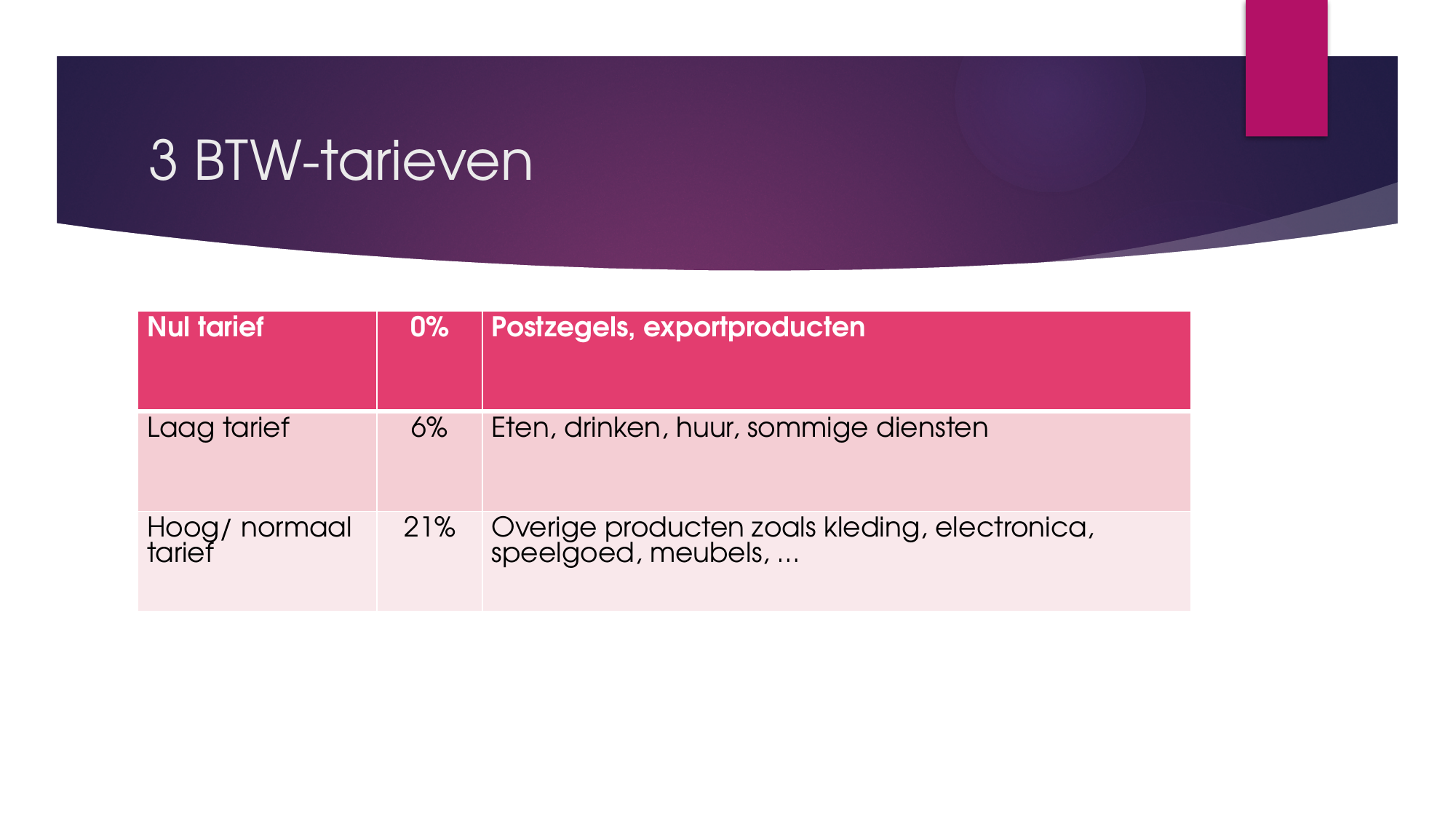

# 3 BTW-tarieven
| Nul tarief | 0% | Postzegels, exportproducten |
| --- | --- | --- |
| Laag tarief | 6% | Eten, drinken, huur, sommige diensten |
| Hoog/ normaal tarief | 21% | Overige producten zoals kleding, electronica, speelgoed, meubels, … |